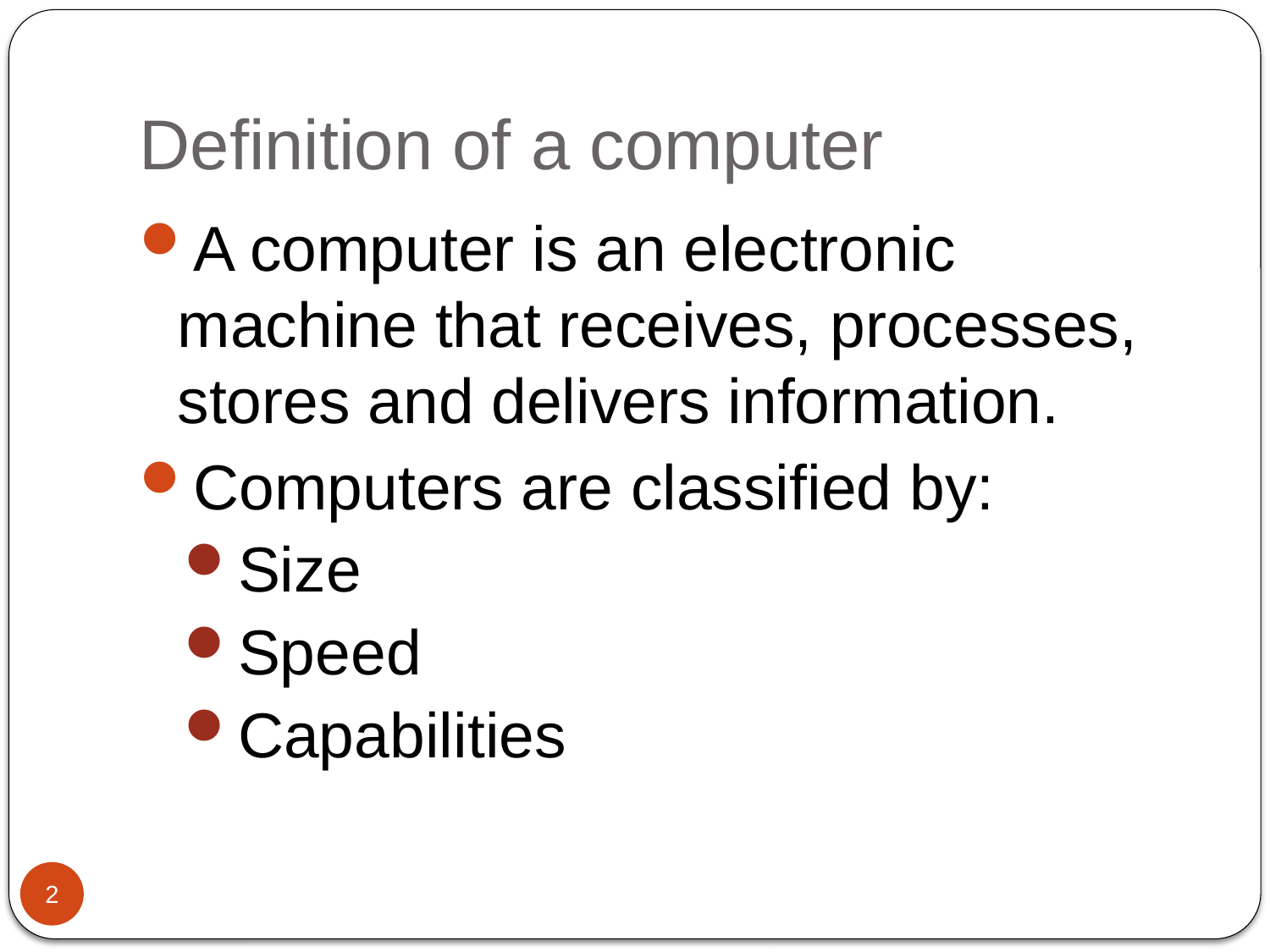

# Definition of a computer
A computer is an electronic machine that receives, processes, stores and delivers information.
Computers are classified by:
Size
Speed
Capabilities
2